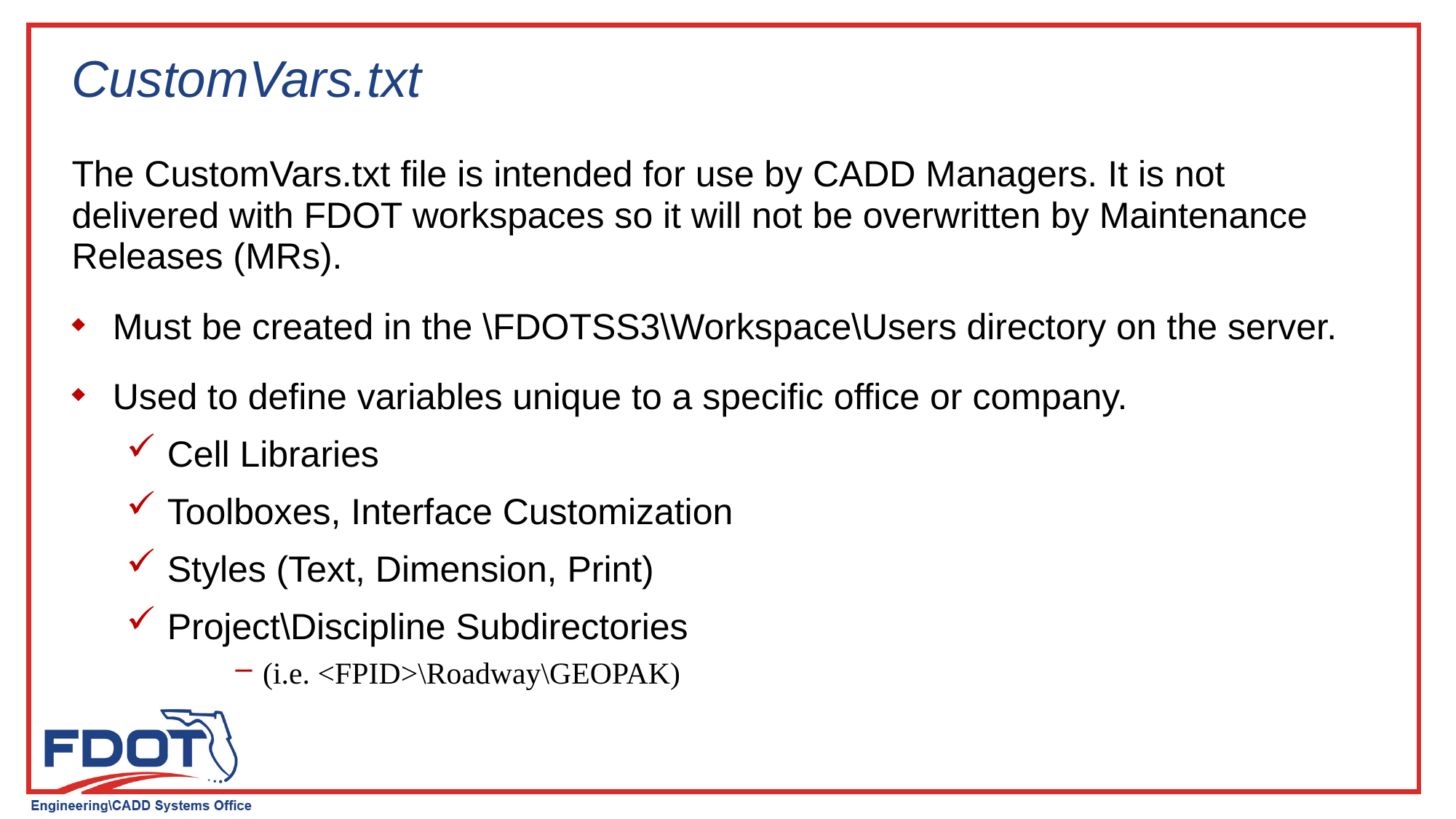

# CustomVars.txt
The CustomVars.txt file is intended for use by CADD Managers. It is not delivered with FDOT workspaces so it will not be overwritten by Maintenance Releases (MRs).
Must be created in the \FDOTSS3\Workspace\Users directory on the server.
Used to define variables unique to a specific office or company.
Cell Libraries
Toolboxes, Interface Customization
Styles (Text, Dimension, Print)
Project\Discipline Subdirectories
(i.e. <FPID>\Roadway\GEOPAK)